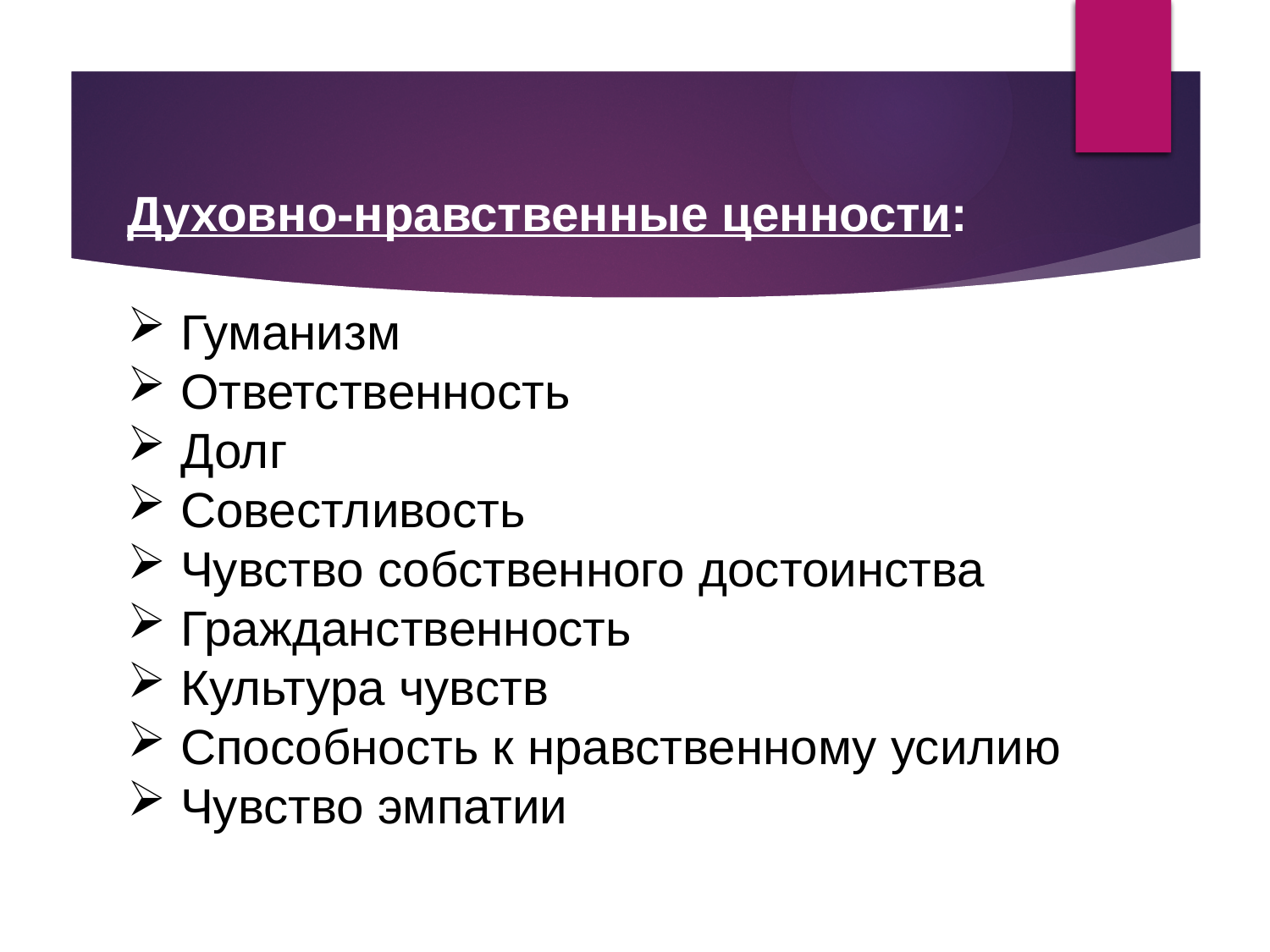

Духовно-нравственные ценности:

 Гуманизм
 Ответственность
 Долг
 Совестливость
 Чувство собственного достоинства
 Гражданственность
 Культура чувств
 Способность к нравственному усилию
 Чувство эмпатии